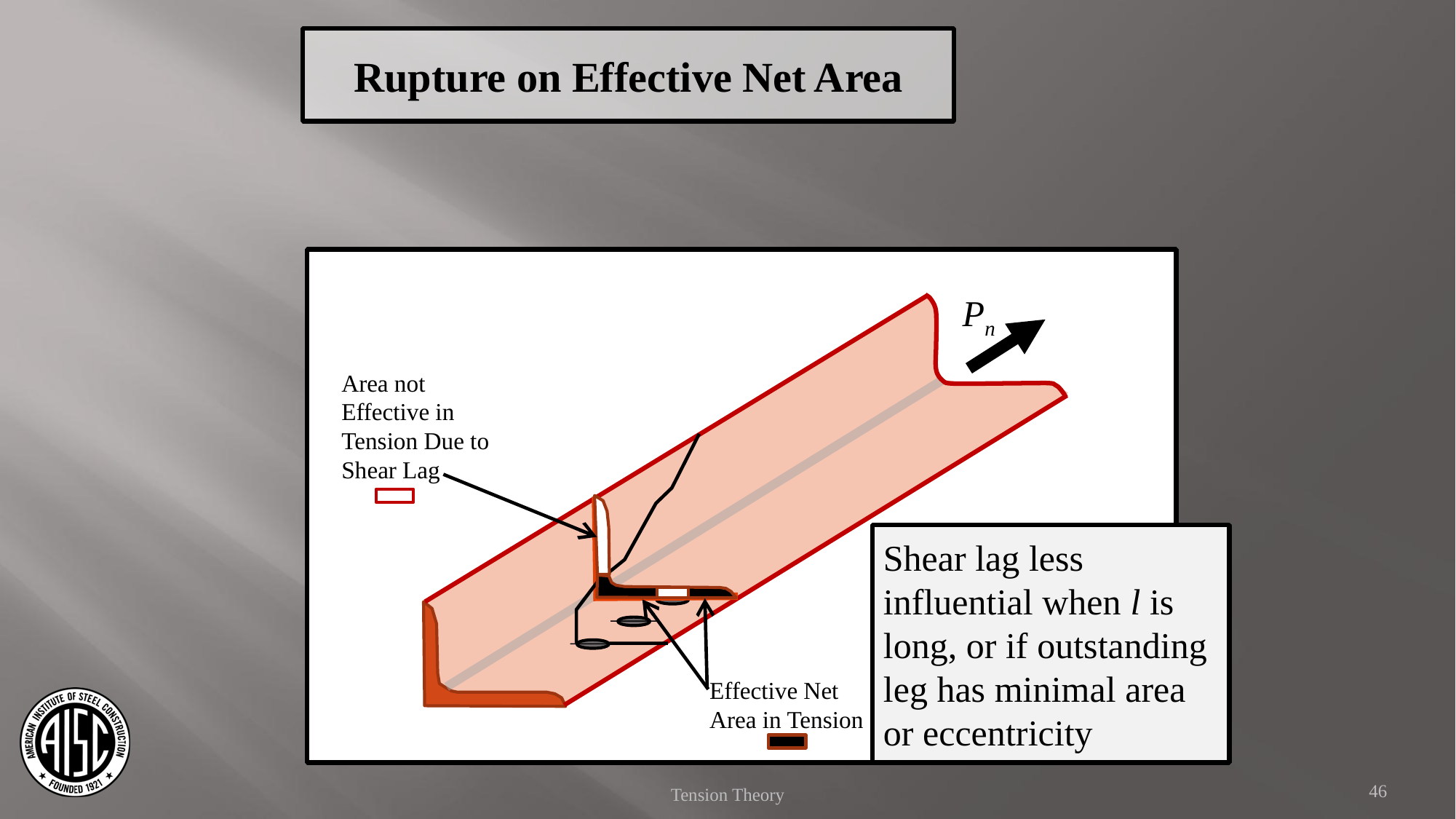

Rupture on Effective Net Area

Pn

Area not Effective in Tension Due to Shear Lag

Shear lag less influential when l is long, or if outstanding leg has minimal area or eccentricity

Effective Net Area in Tension

46
Tension Theory